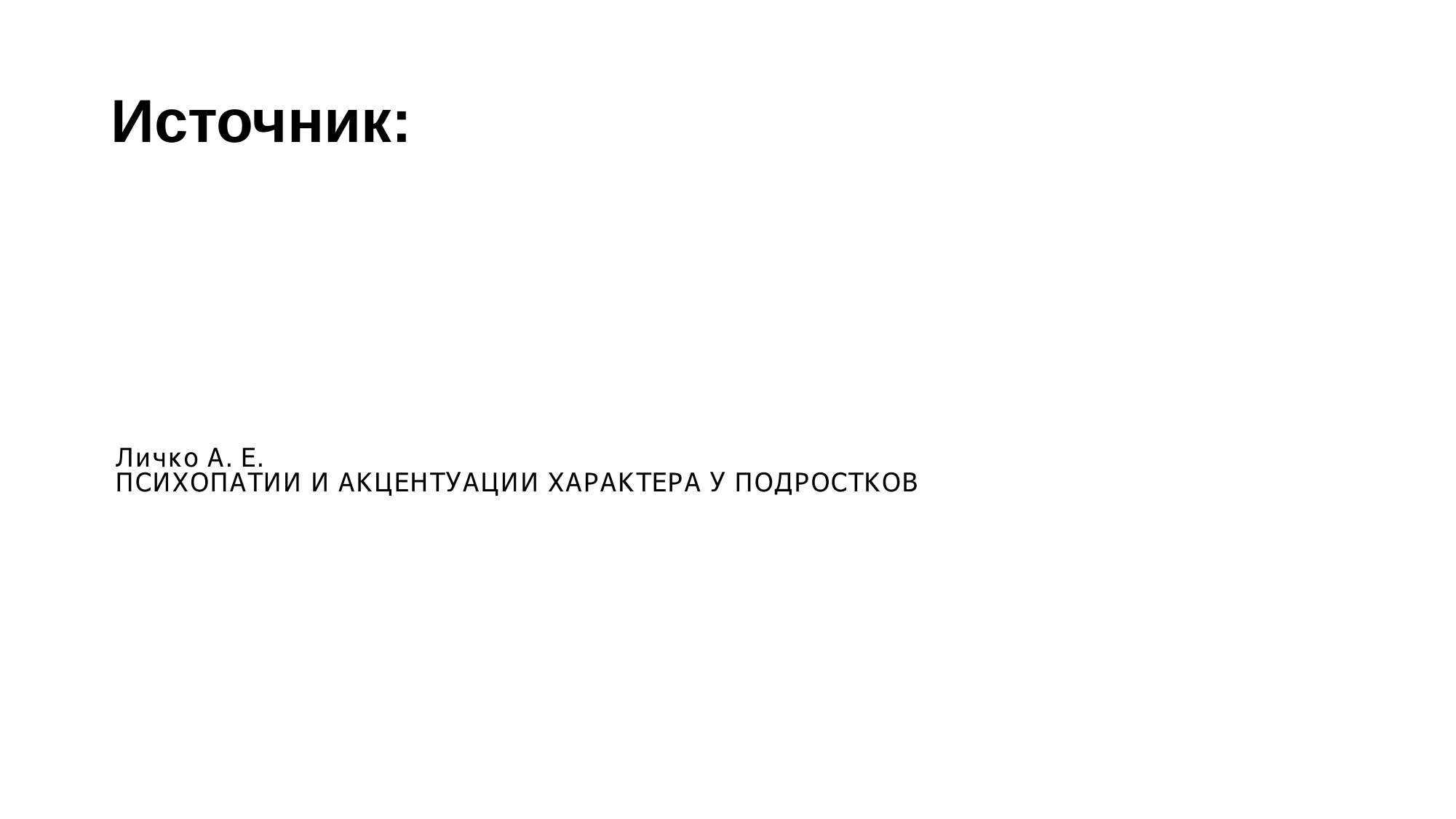

# Источник:
| Личко А. Е. ПСИХОПАТИИ И АКЦЕНТУАЦИИ ХАРАКТЕРА У ПОДРОСТКОВ |
| --- |